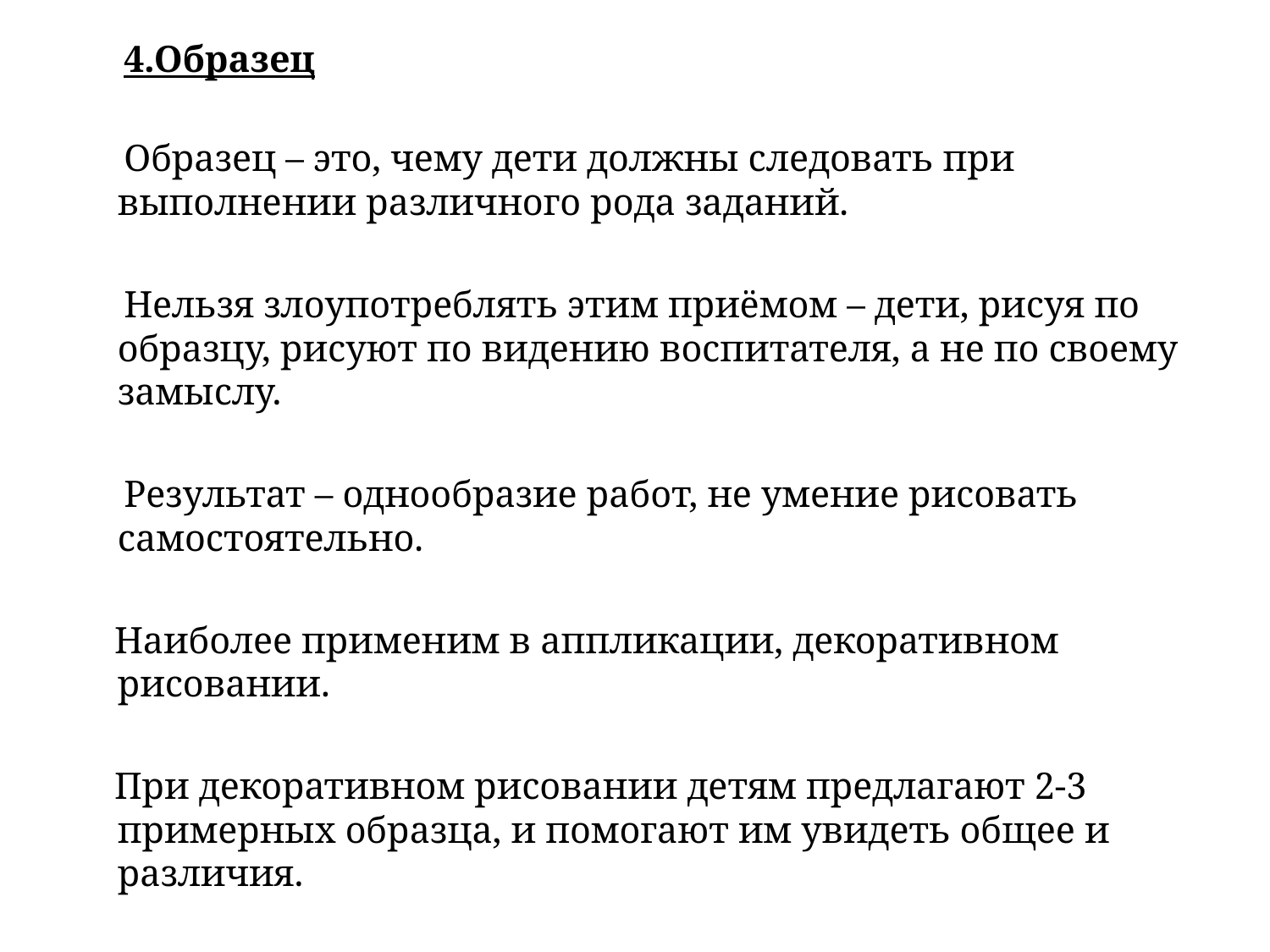

#
     4.Образец

     Образец – это, чему дети должны следовать при выполнении различного рода заданий.

     Нельзя злоупотреблять этим приёмом – дети, рисуя по образцу, рисуют по видению воспитателя, а не по своему замыслу.

     Результат – однообразие работ, не умение рисовать самостоятельно.

    Наиболее применим в аппликации, декоративном рисовании.

    При декоративном рисовании детям предлагают 2-3 примерных образца, и помогают им увидеть общее и различия.